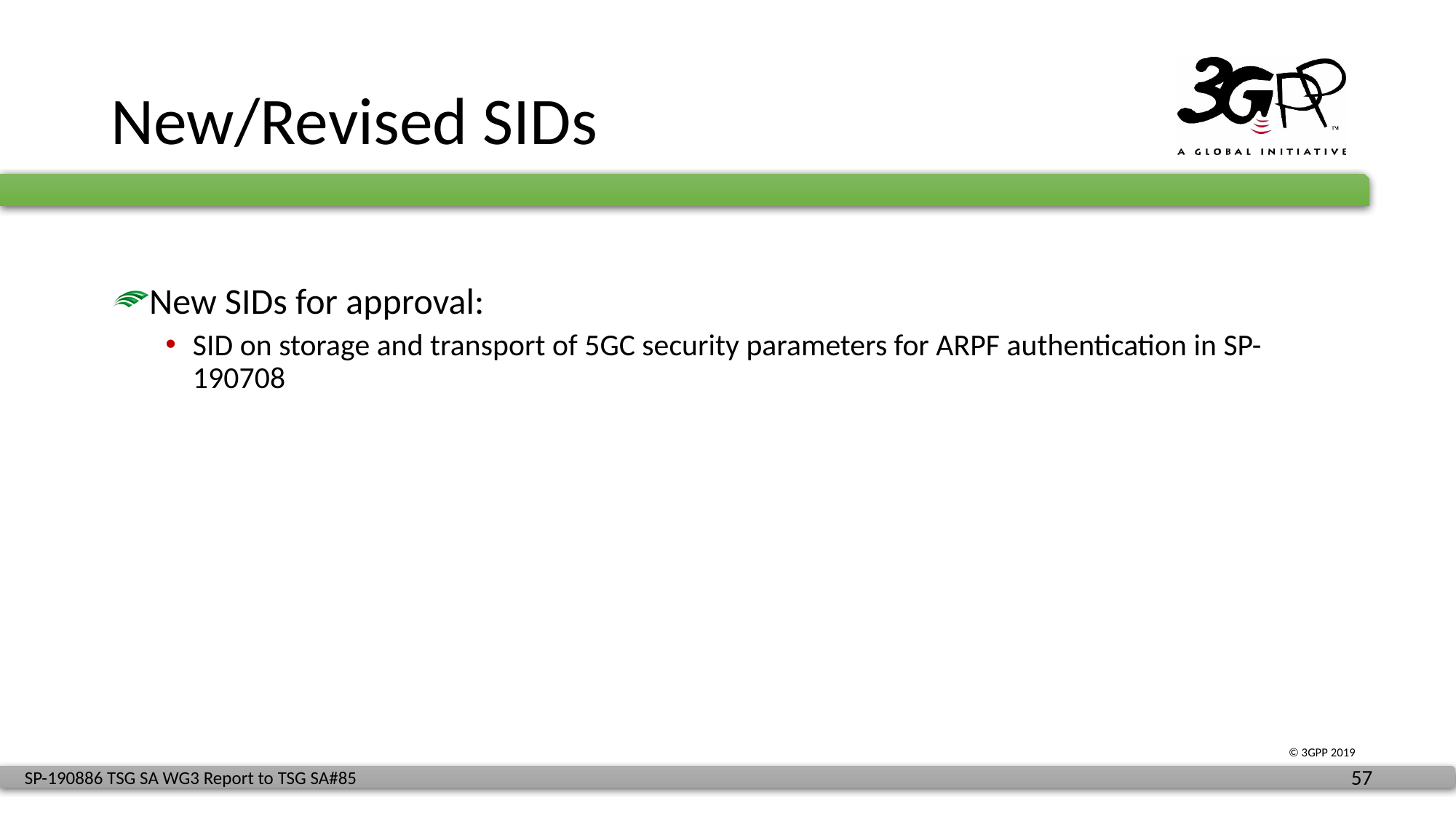

# New/Revised SIDs

New SIDs for approval:
SID on storage and transport of 5GC security parameters for ARPF authentication in SP-190708